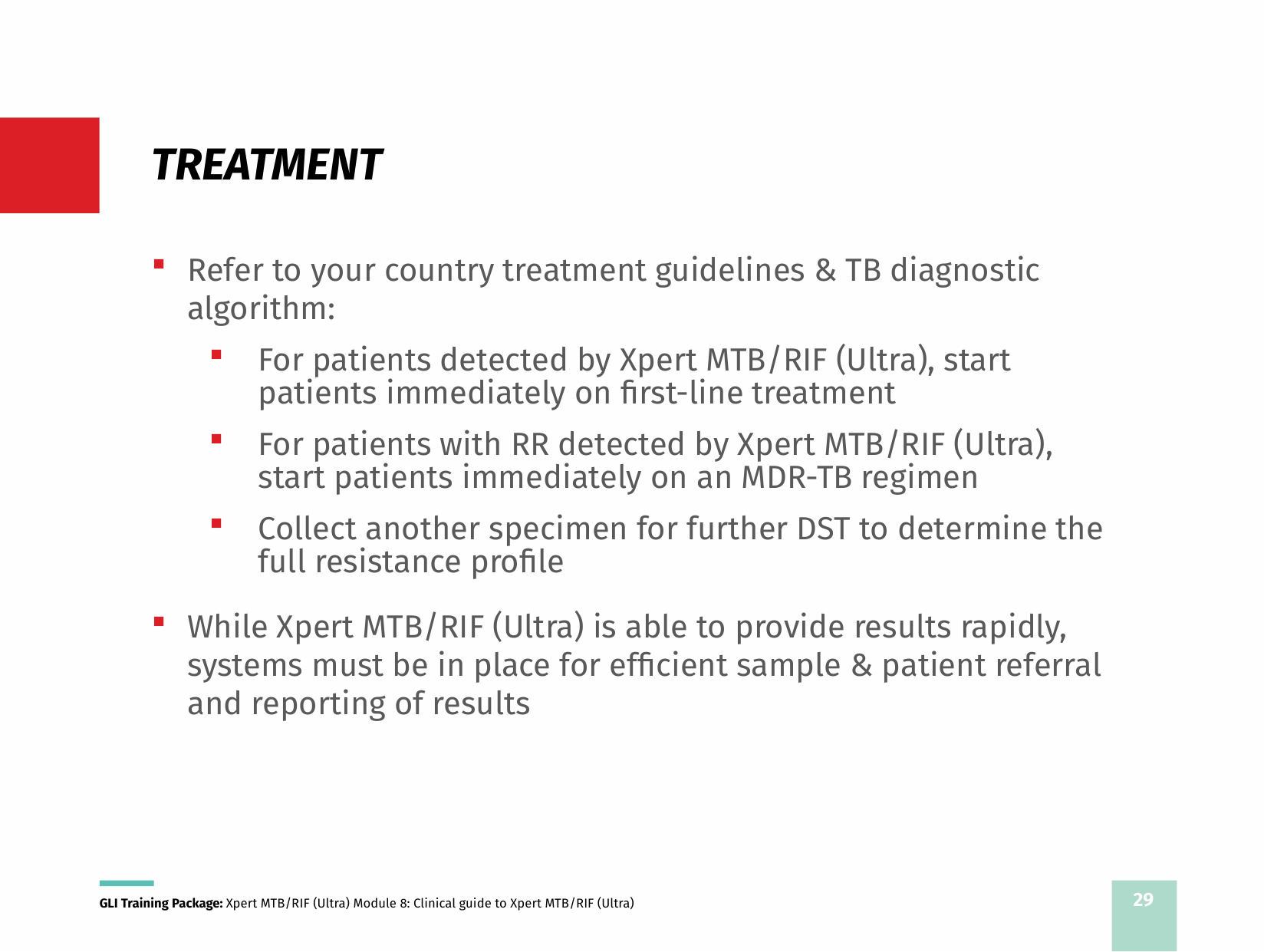

# TREATMENT
Refer to your country treatment guidelines & TB diagnostic algorithm:
For patients detected by Xpert MTB/RIF (Ultra), start patients immediately on first-line treatment
For patients with RR detected by Xpert MTB/RIF (Ultra), start patients immediately on an MDR-TB regimen
Collect another specimen for further DST to determine the full resistance profile
While Xpert MTB/RIF (Ultra) is able to provide results rapidly, systems must be in place for efficient sample & patient referral and reporting of results